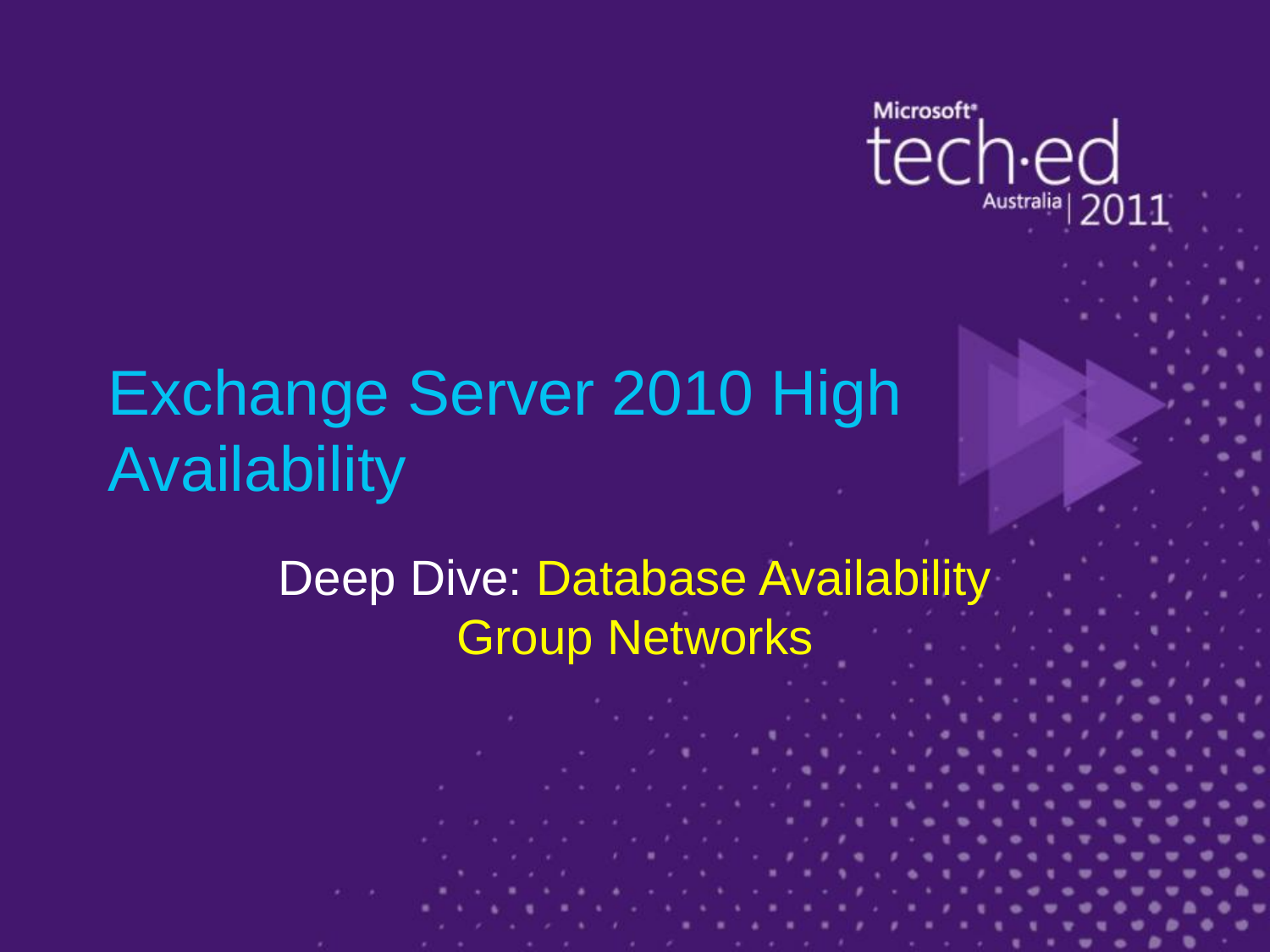

# Exchange Server 2010 High Availability
Deep Dive: Database Availability Group Networks